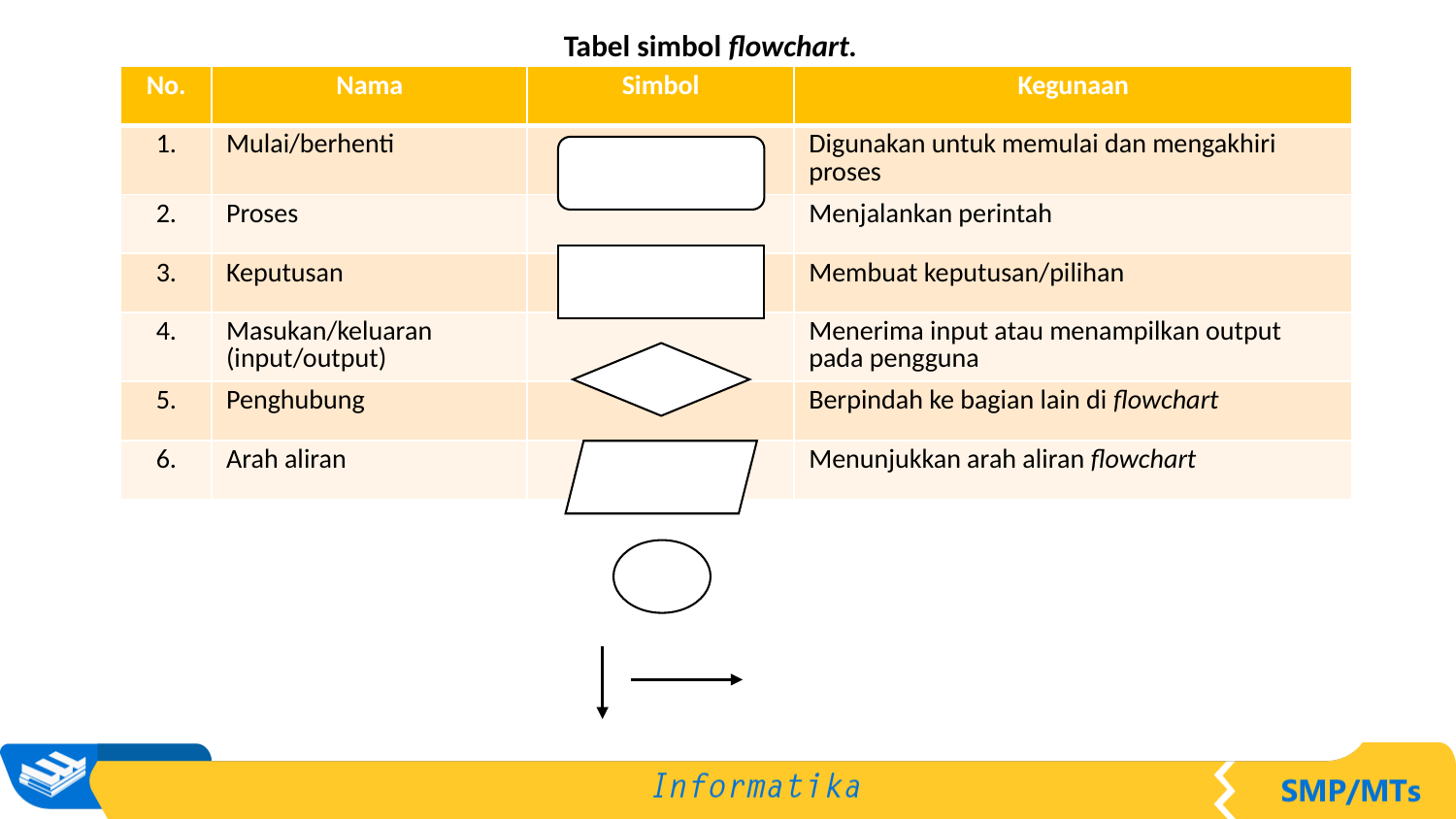

Tabel simbol flowchart.
| No. | Nama | Simbol | Kegunaan |
| --- | --- | --- | --- |
| 1. | Mulai/berhenti |  | Digunakan untuk memulai dan mengakhiri proses |
| 2. | Proses |  | Menjalankan perintah |
| 3. | Keputusan |  | Membuat keputusan/pilihan |
| 4. | Masukan/keluaran (input/output) |  | Menerima input atau menampilkan output pada pengguna |
| 5. | Penghubung |  | Berpindah ke bagian lain di flowchart |
| 6. | Arah aliran |  | Menunjukkan arah aliran flowchart |